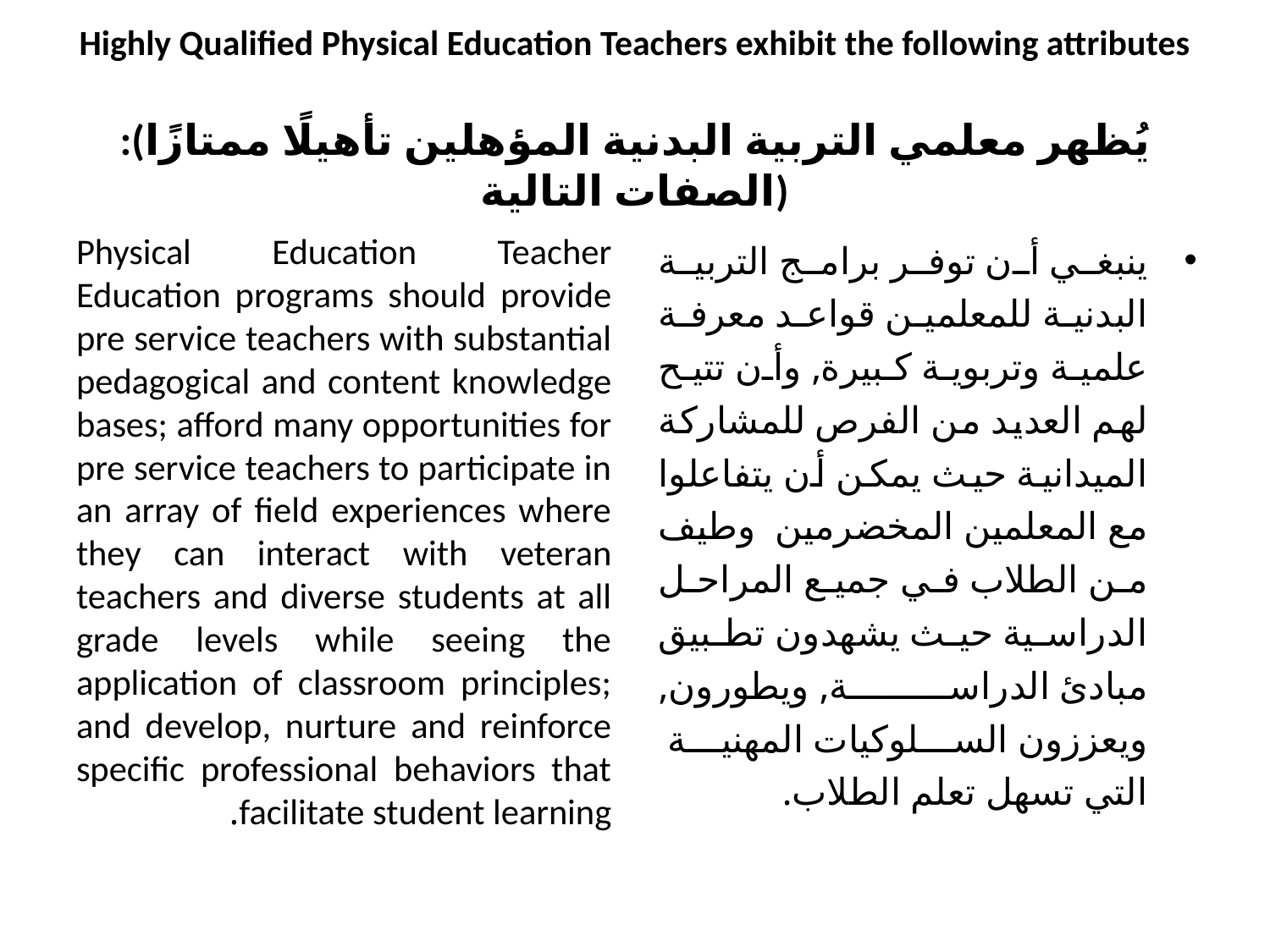

# Highly Qualified Physical Education Teachers exhibit the following attributes :(يُظهر معلمي التربية البدنية المؤهلين تأهيلًا ممتازًا الصفات التالية)
Physical Education Teacher Education programs should provide pre service teachers with substantial pedagogical and content knowledge bases; afford many opportunities for pre service teachers to participate in an array of field experiences where they can interact with veteran teachers and diverse students at all grade levels while seeing the application of classroom principles; and develop, nurture and reinforce specific professional behaviors that facilitate student learning.

ينبغي أن توفر برامج التربية البدنية للمعلمين قواعد معرفة علمية وتربوية كبيرة, وأن تتيح لهم العديد من الفرص للمشاركة الميدانية حيث يمكن أن يتفاعلوا مع المعلمين المخضرمين  وطيف من الطلاب في جميع المراحل الدراسية حيث يشهدون تطبيق مبادئ الدراسة, ويطورون, ويعززون السلوكيات المهنية  التي تسهل تعلم الطلاب.